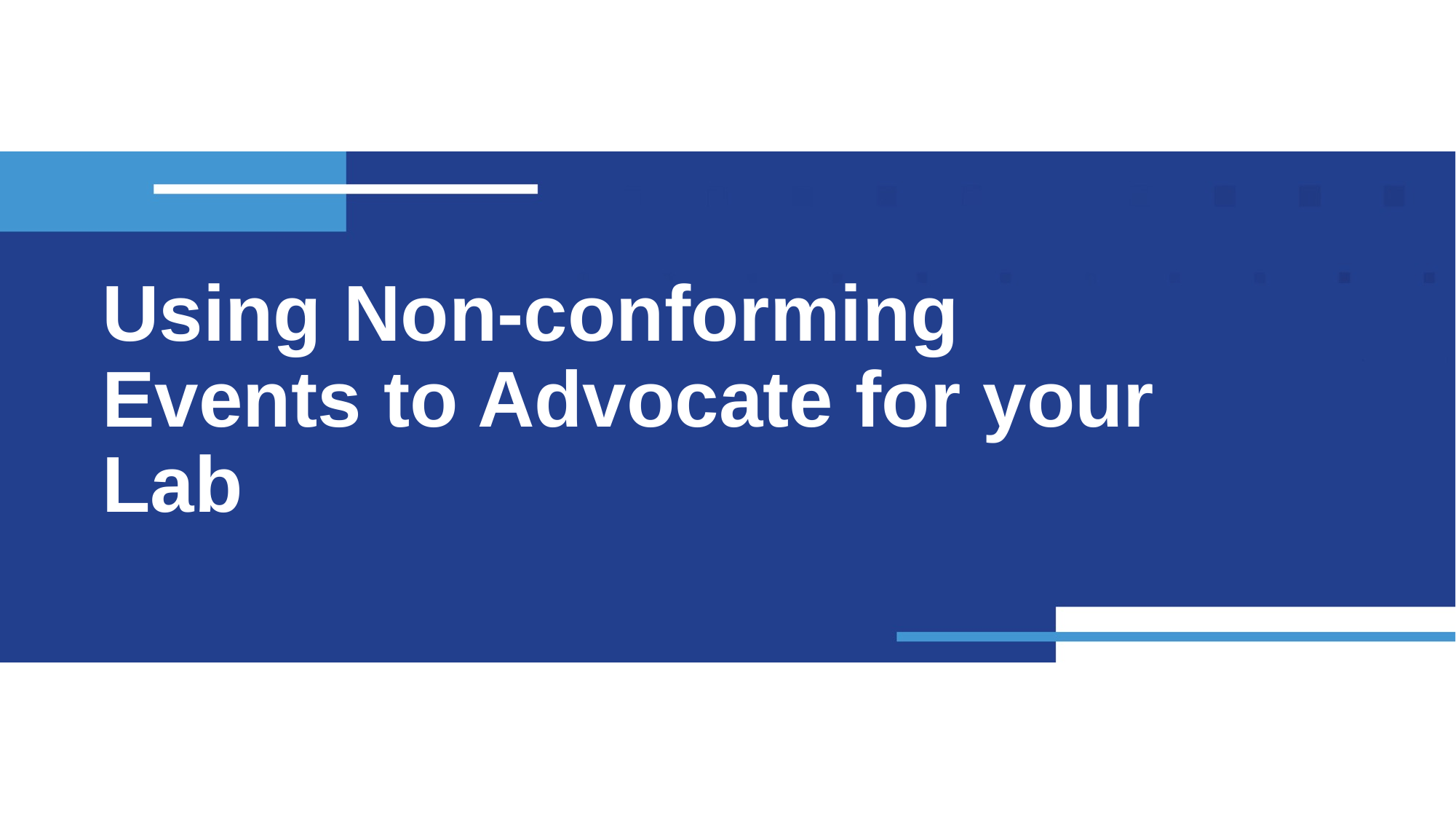

# Using Non-conforming Events to Advocate for your Lab